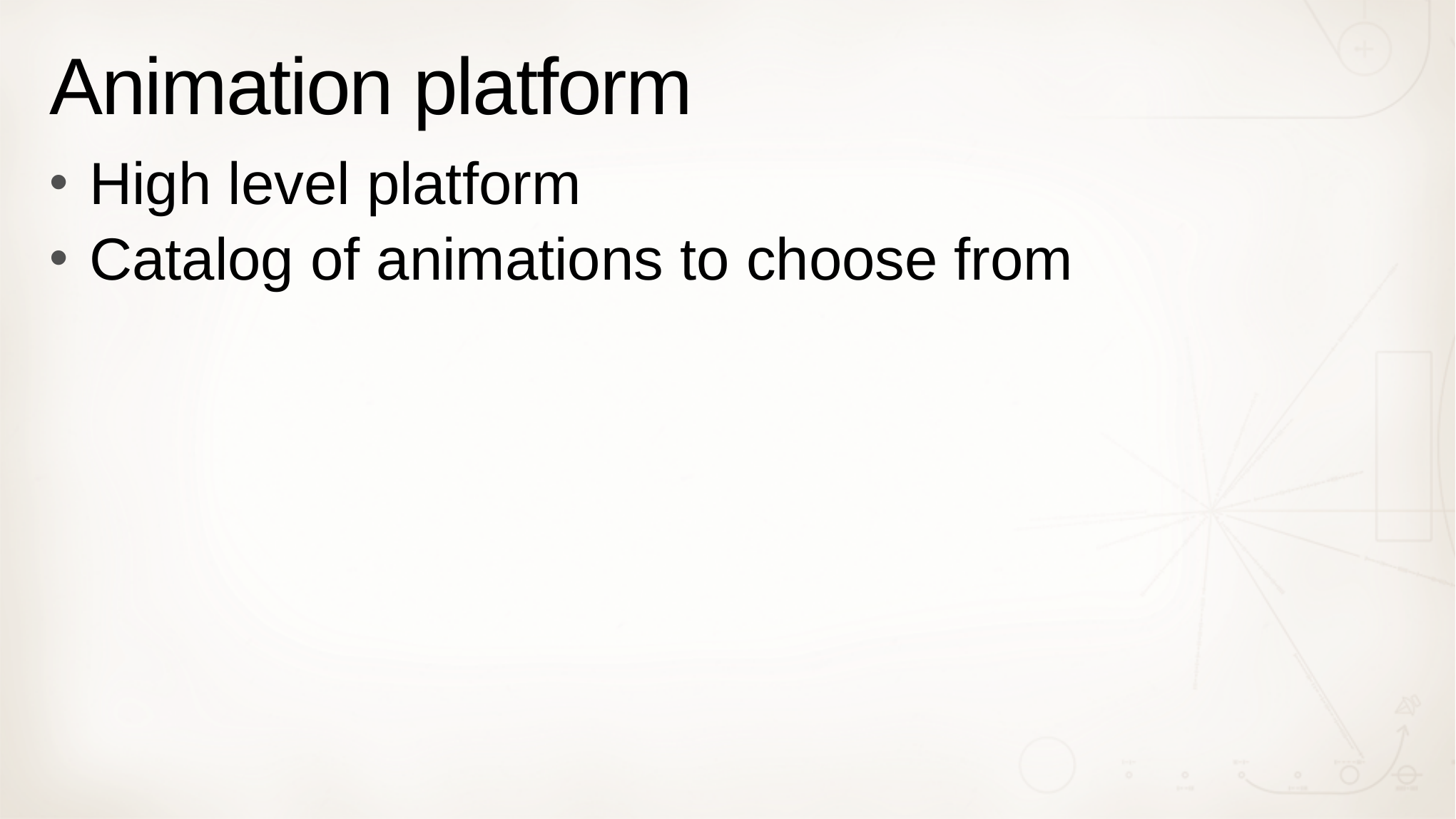

# Animation platform
High level platform
Catalog of animations to choose from